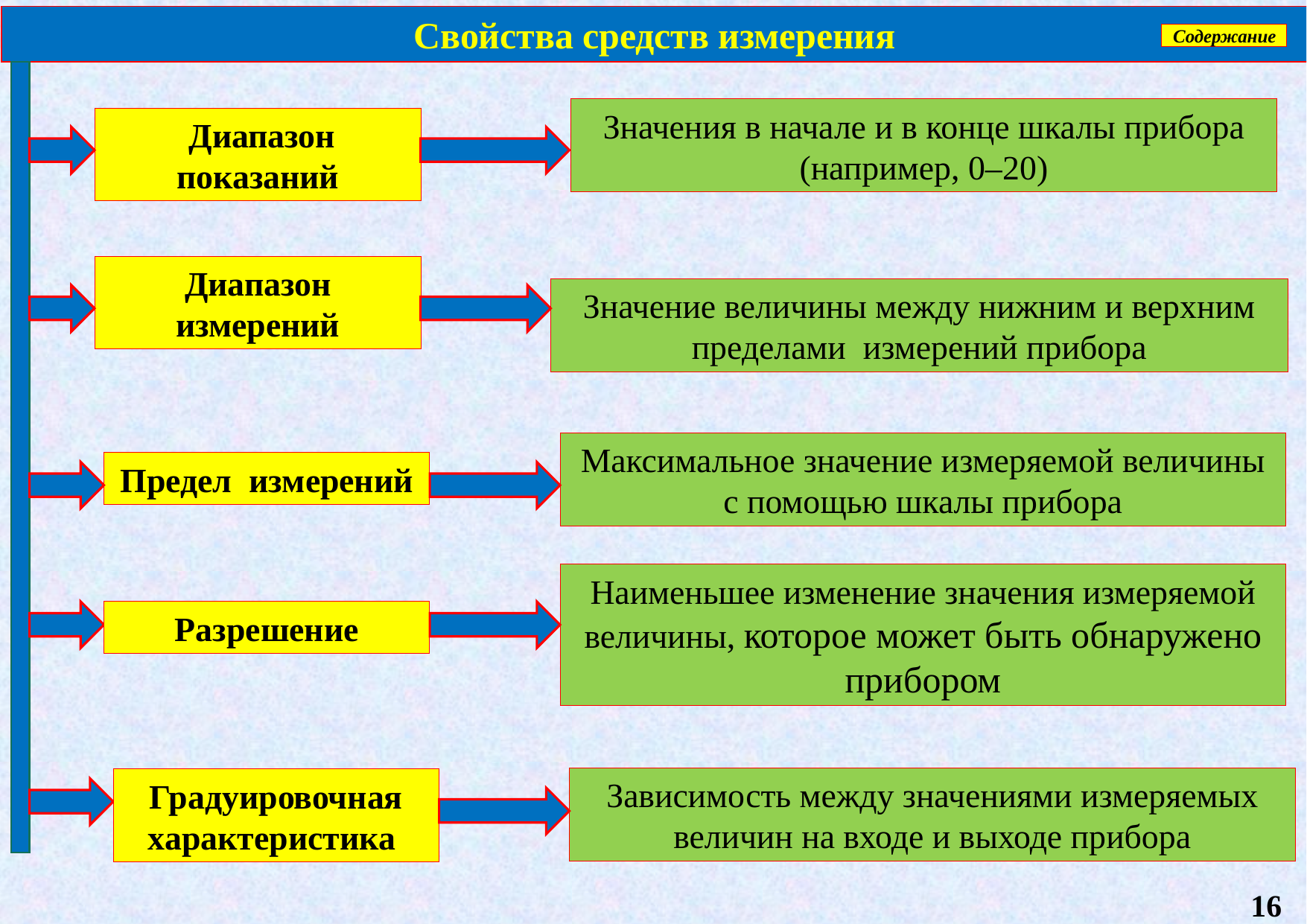

Свойства средств измерения
Содержание

Значения в начале и в конце шкалы прибора (например, 0‒20)
 Диапазон показаний

Диапазон измерений

Значение величины между нижним и верхним пределами  измерений прибора

Максимальное значение измеряемой величины с помощью шкалы прибора

Предел  измерений

Наименьшее изменение значения измеряемой величины, которое может быть обнаружено прибором

Разрешение

Зависимость между значениями измеряемых величин на входе и выходе прибора
Градуировочная характеристика
16